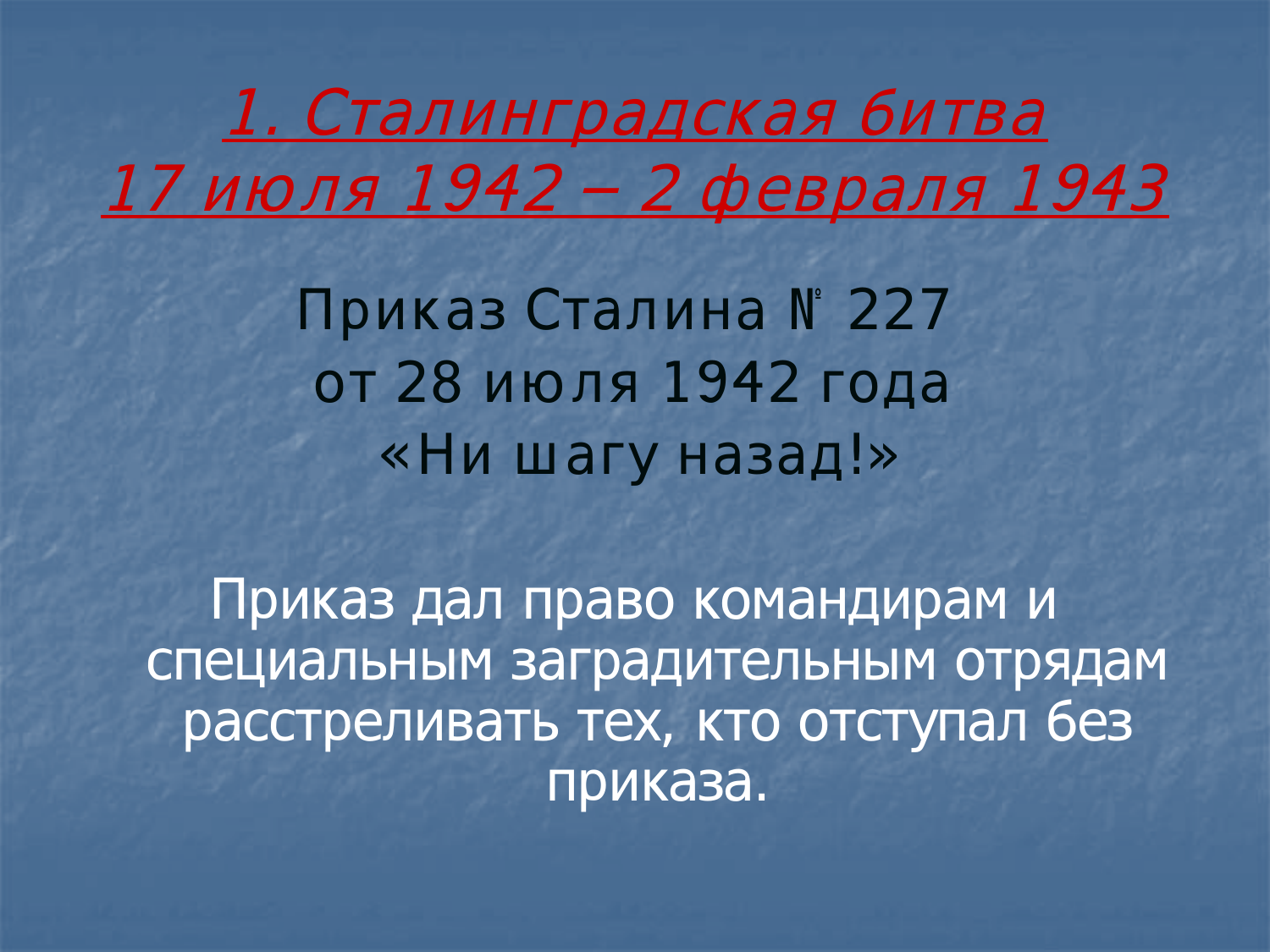

# 1. Сталинградская битва 17 июля 1942 – 2 февраля 1943
Приказ Сталина № 227
от 28 июля 1942 года
 «Ни шагу назад!»

Приказ дал право командирам и специальным заградительным отрядам расстреливать тех, кто отступал без приказа.